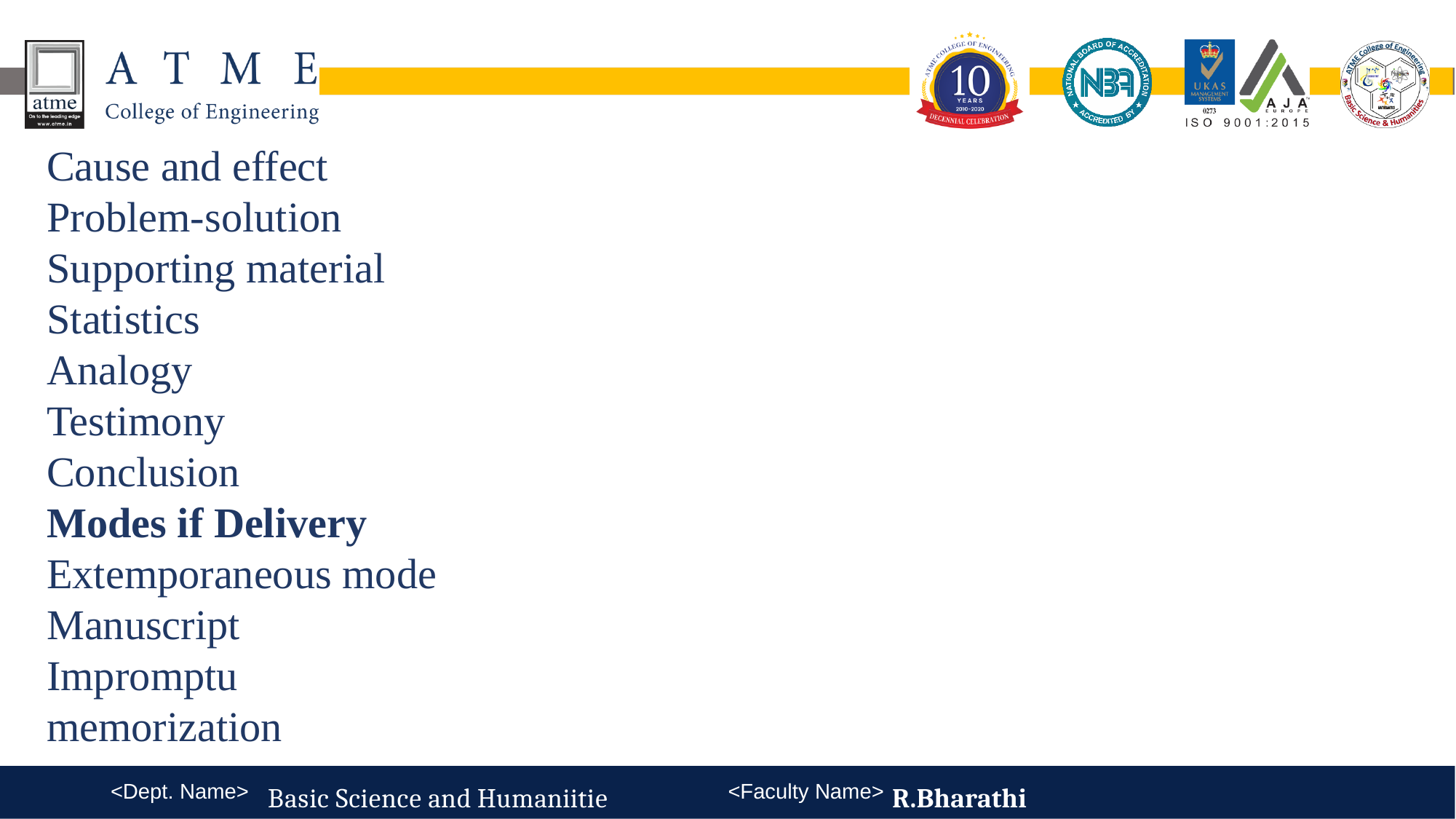

Cause and effect
Problem-solution
Supporting material
Statistics
Analogy
Testimony
Conclusion
Modes if Delivery
Extemporaneous mode
Manuscript
Impromptu
memorization

Basic Science and Humaniitie
R.Bharathi